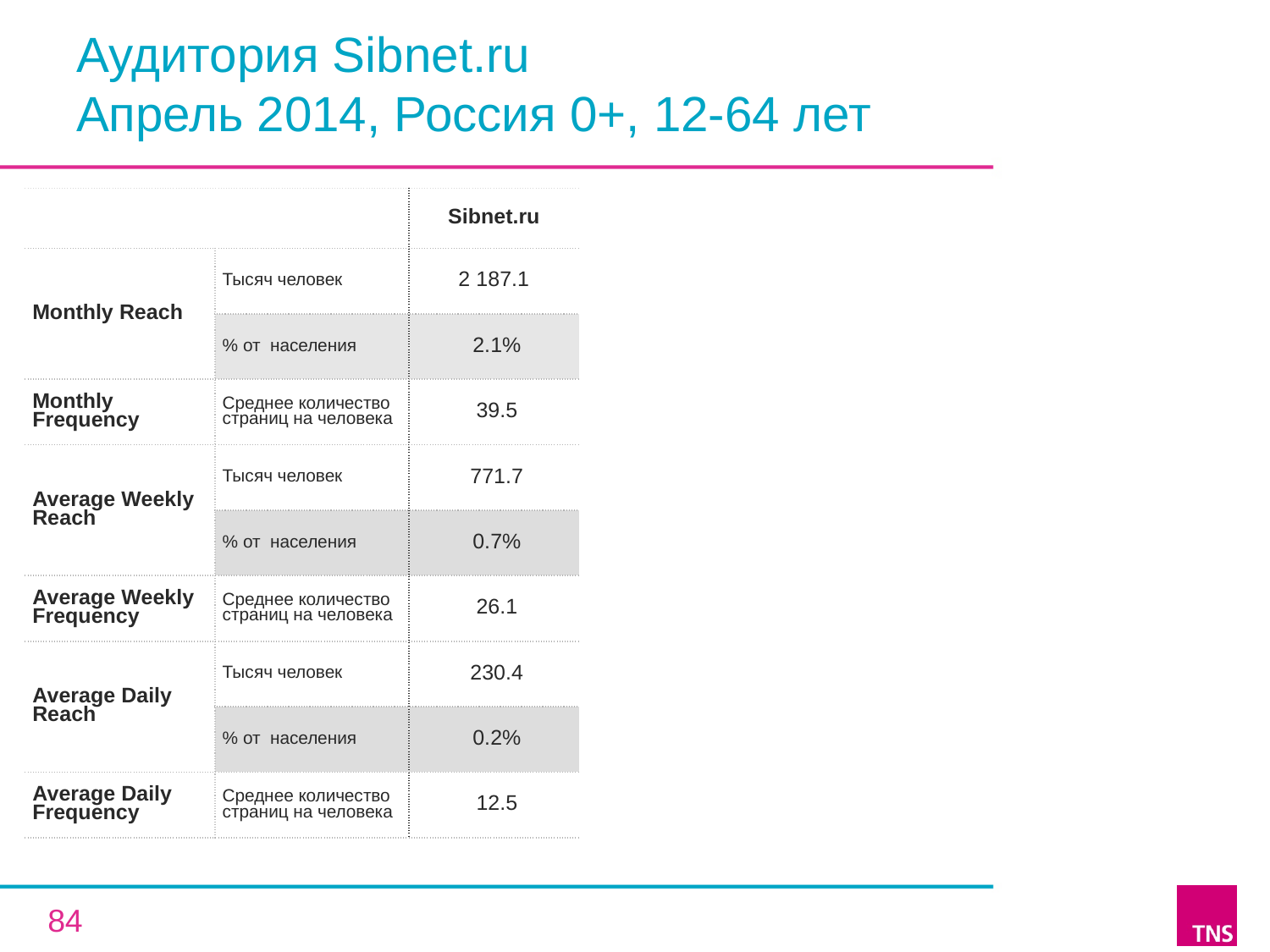

# Аудитория Sibnet.ru Апрель 2014, Россия 0+, 12-64 лет
|  |  | Sibnet.ru |
| --- | --- | --- |
| Monthly Reach | Тысяч человек | 2 187.1 |
|  | % от населения | 2.1% |
| Monthly Frequency | Среднее количество страниц на человека | 39.5 |
| Average Weekly Reach | Тысяч человек | 771.7 |
|  | % от населения | 0.7% |
| Average Weekly Frequency | Среднее количество страниц на человека | 26.1 |
| Average Daily Reach | Тысяч человек | 230.4 |
|  | % от населения | 0.2% |
| Average Daily Frequency | Среднее количество страниц на человека | 12.5 |

84